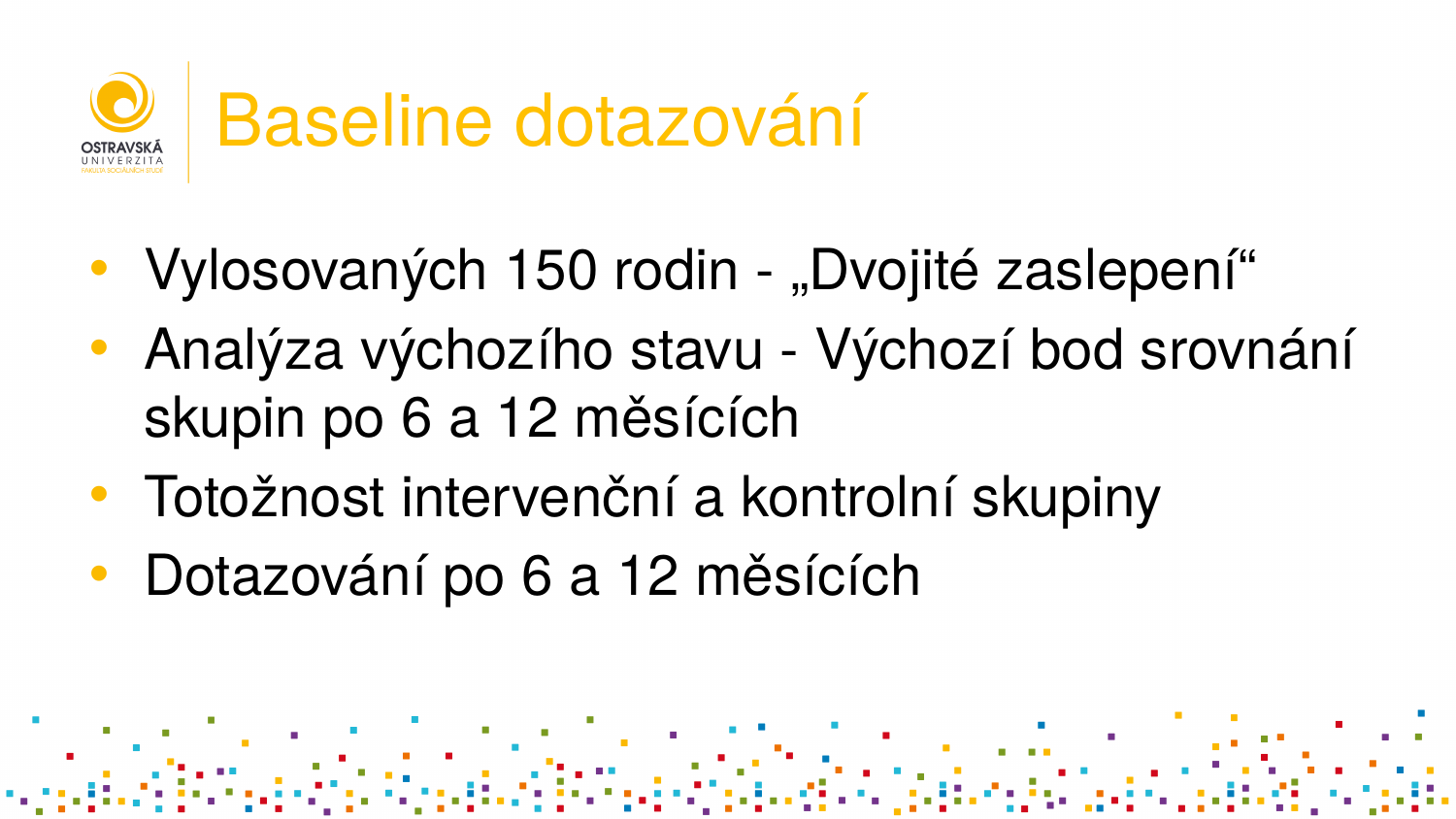

# Baseline dotazování
Vylosovaných 150 rodin - „Dvojité zaslepení“
Analýza výchozího stavu - Výchozí bod srovnání skupin po 6 a 12 měsících
Totožnost intervenční a kontrolní skupiny
Dotazování po 6 a 12 měsících